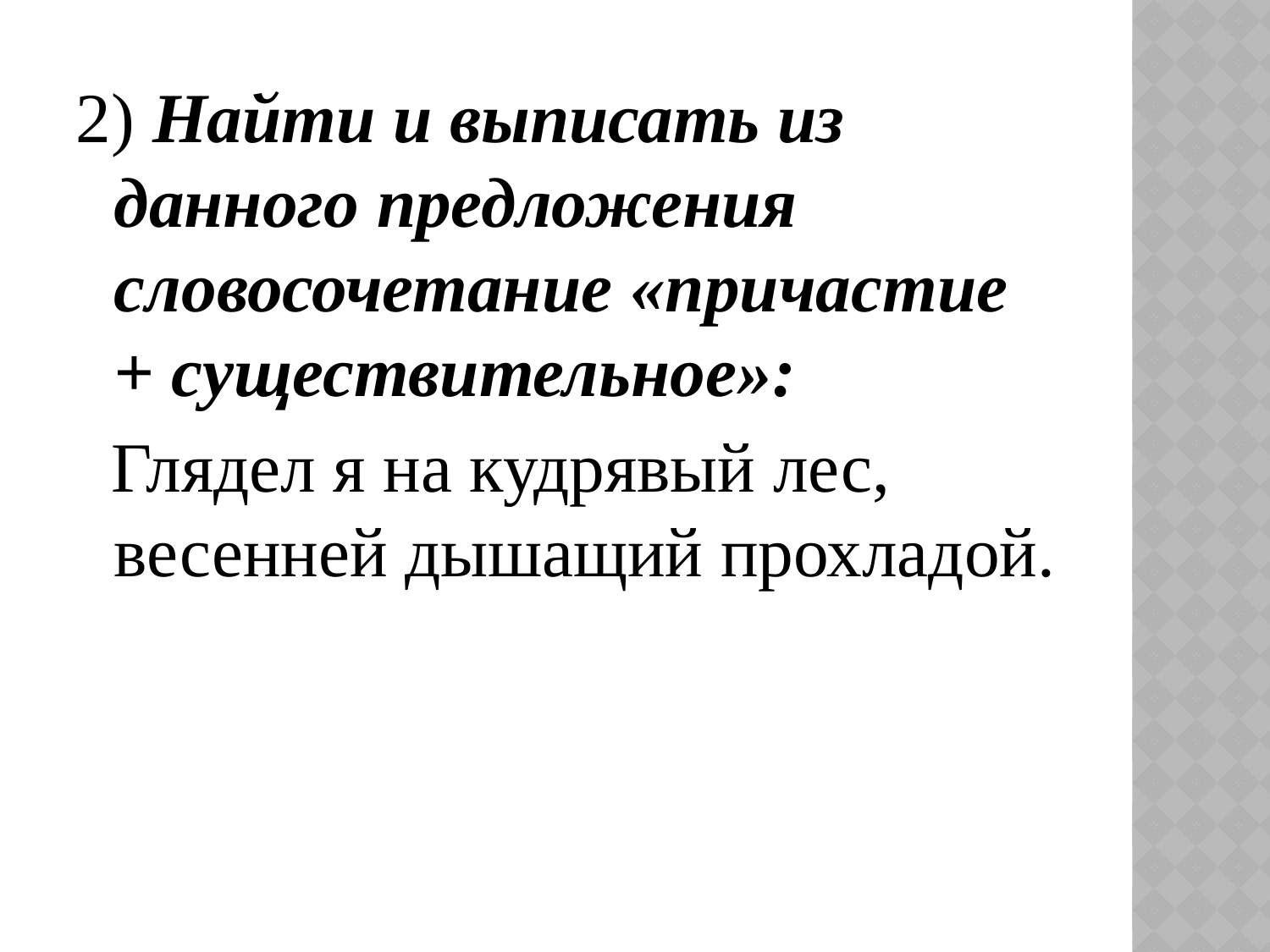

2) Найти и выписать из данного предложения словосочетание «причастие + существительное»:
  Глядел я на кудрявый лес, весенней дышащий прохладой.